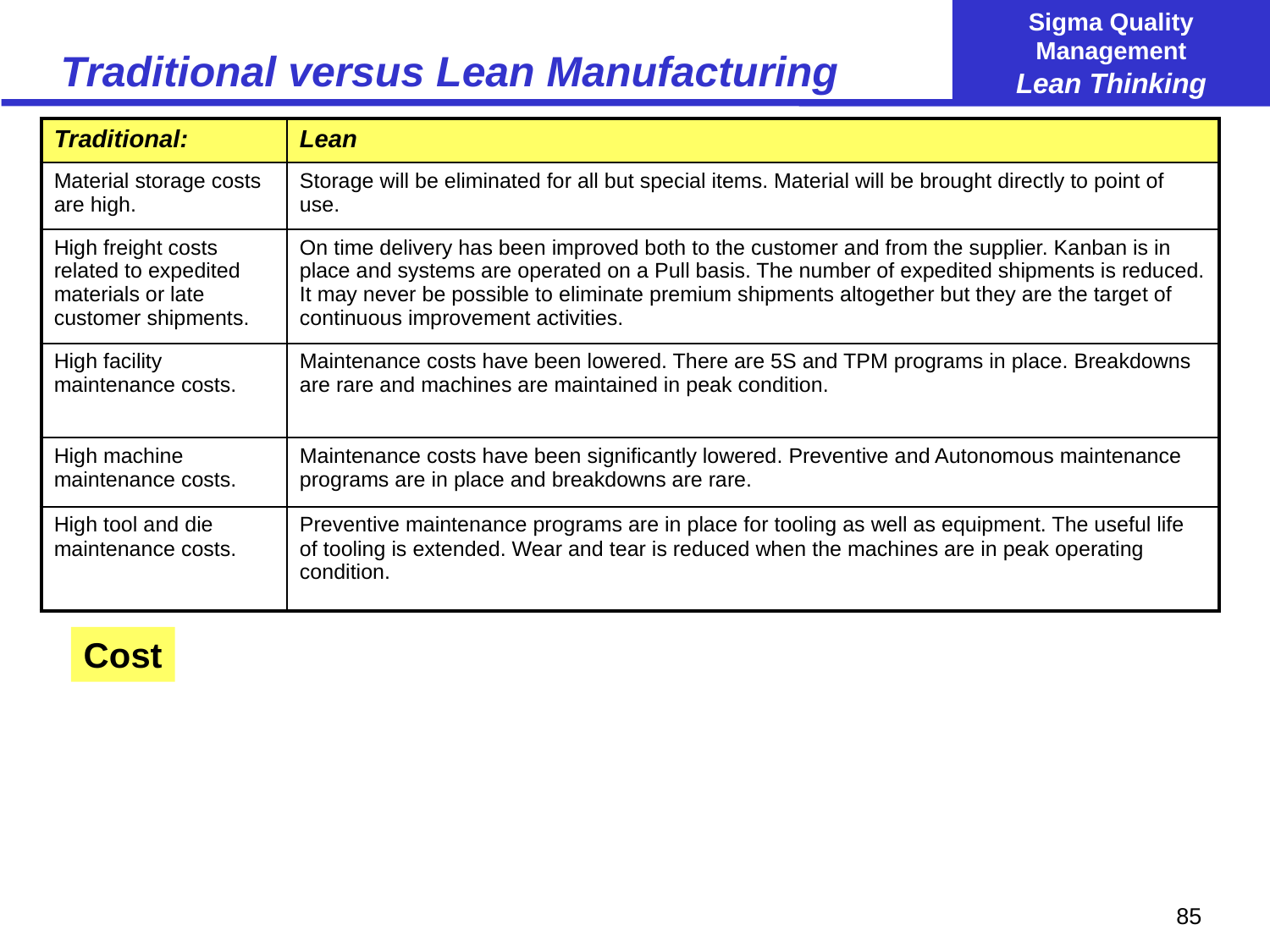

# Traditional versus Lean Manufacturing
| Traditional: | Lean |
| --- | --- |
| Material storage costs are high. | Storage will be eliminated for all but special items. Material will be brought directly to point of use. |
| High freight costs related to expedited materials or late customer shipments. | On time delivery has been improved both to the customer and from the supplier. Kanban is in place and systems are operated on a Pull basis. The number of expedited shipments is reduced. It may never be possible to eliminate premium shipments altogether but they are the target of continuous improvement activities. |
| High facility maintenance costs. | Maintenance costs have been lowered. There are 5S and TPM programs in place. Breakdowns are rare and machines are maintained in peak condition. |
| High machine maintenance costs. | Maintenance costs have been significantly lowered. Preventive and Autonomous maintenance programs are in place and breakdowns are rare. |
| High tool and die maintenance costs. | Preventive maintenance programs are in place for tooling as well as equipment. The useful life of tooling is extended. Wear and tear is reduced when the machines are in peak operating condition. |
Cost